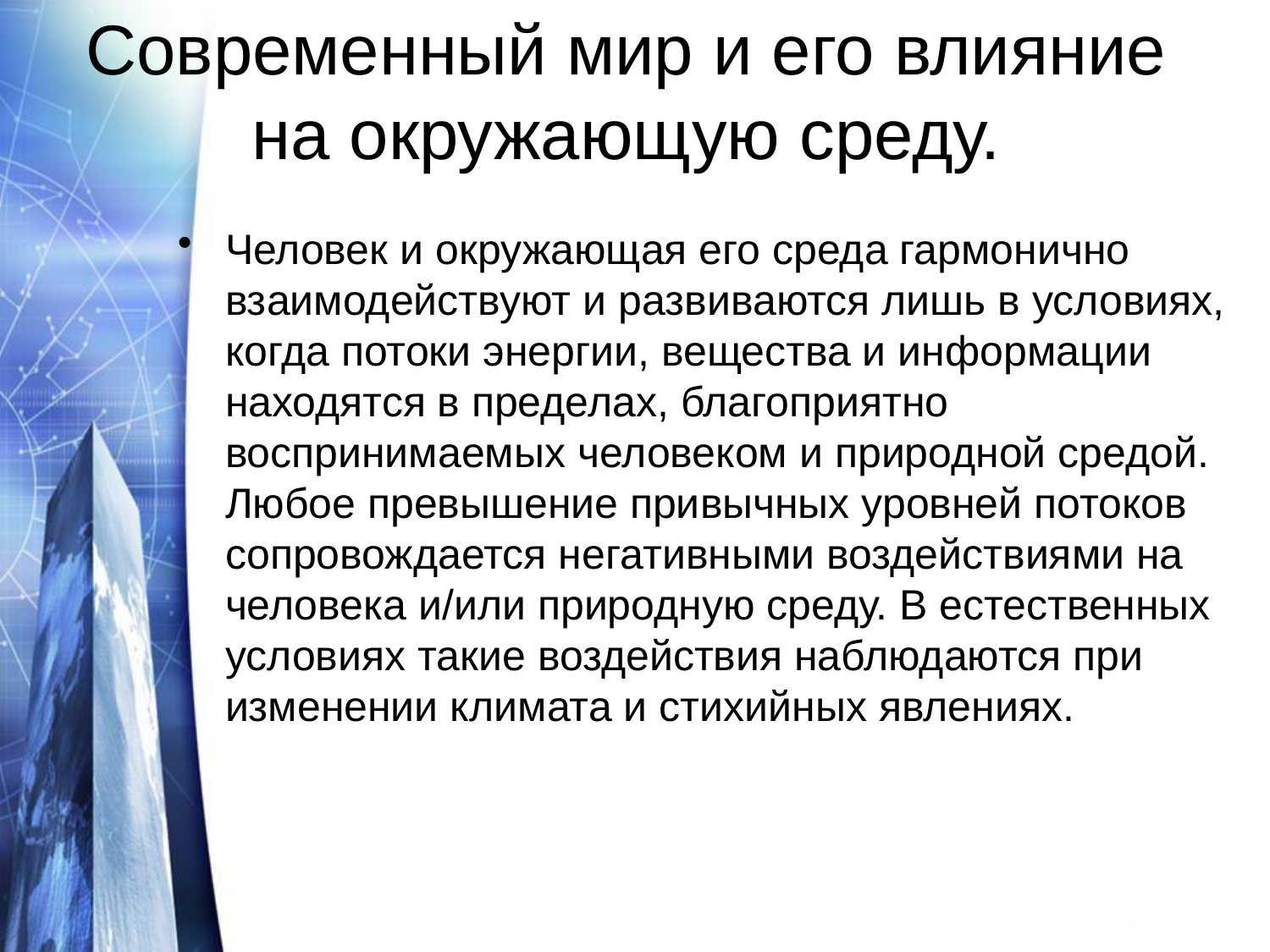

# Современный мир и его влияние на окружающую среду.
Человек и окружающая его среда гармонично взаимодействуют и развиваются лишь в условиях, когда потоки энергии, вещества и информации находятся в пределах, благоприятно воспринимаемых человеком и природной средой. Любое превышение привычных уровней потоков сопровождается негативными воздействиями на человека и/или природную среду. В естественных условиях такие воздействия наблюдаются при изменении климата и стихийных явлениях.